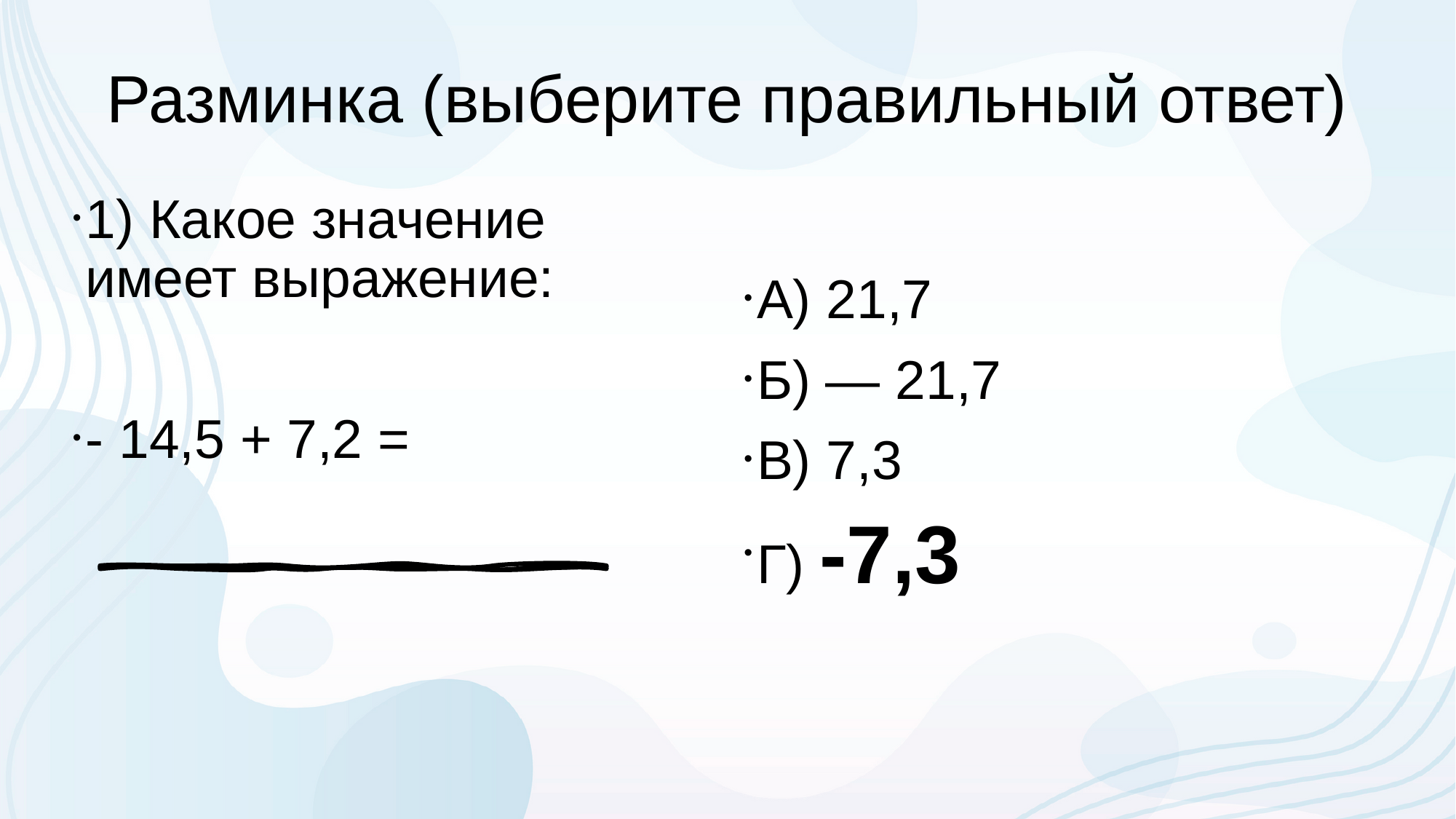

# Разминка (выберите правильный ответ)
1) Какое значение имеет выражение:

- 14,5 + 7,2 =

А) 21,7
Б) — 21,7
В) 7,3
Г) -7,3